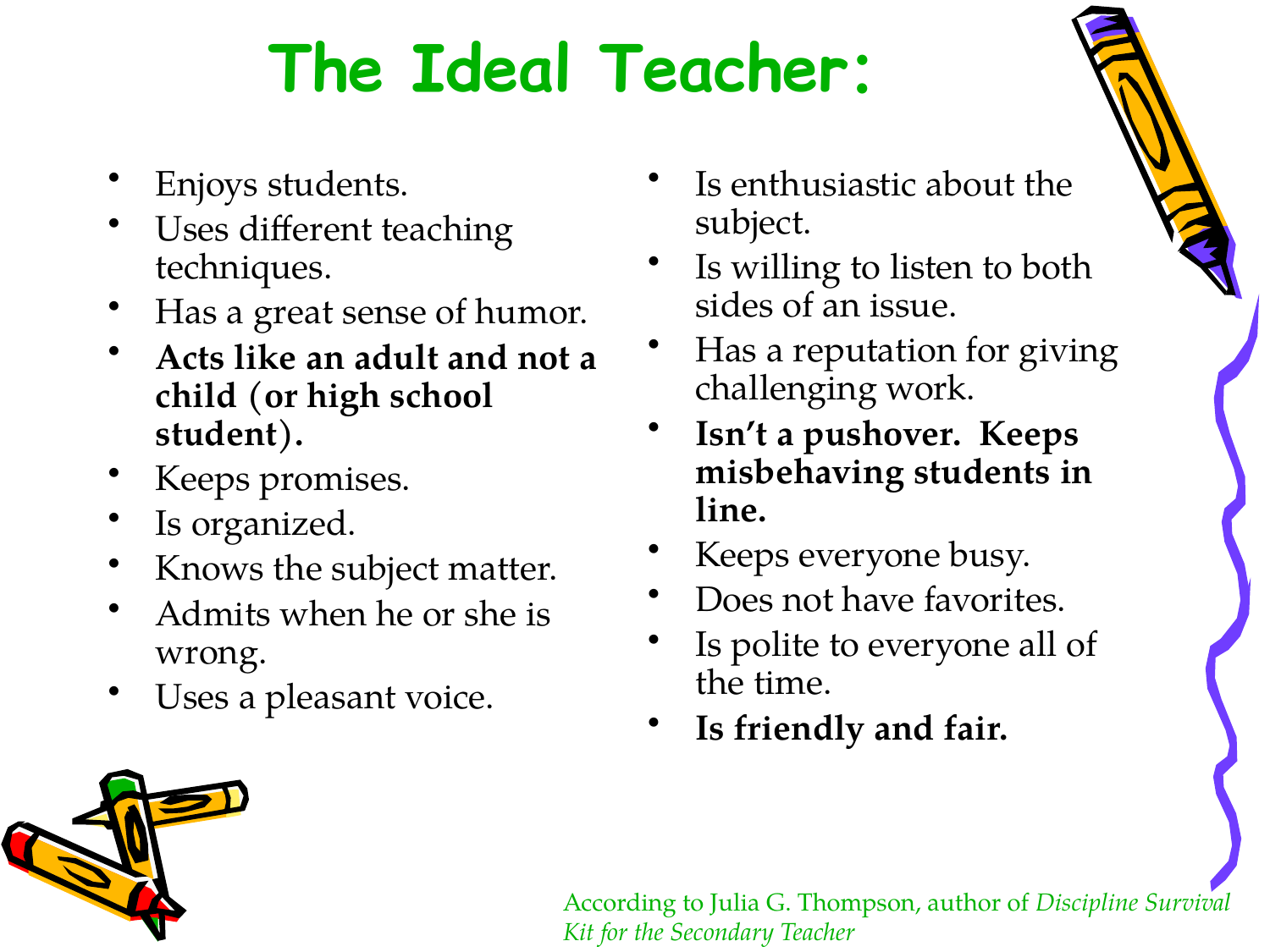

# The Ideal Teacher:
Enjoys students.
Uses different teaching techniques.
Has a great sense of humor.
Acts like an adult and not a child (or high school student).
Keeps promises.
Is organized.
Knows the subject matter.
Admits when he or she is wrong.
Uses a pleasant voice.
Is enthusiastic about the subject.
Is willing to listen to both sides of an issue.
Has a reputation for giving challenging work.
Isn’t a pushover.  Keeps misbehaving students in line.
Keeps everyone busy.
Does not have favorites.
Is polite to everyone all of the time.
Is friendly and fair.
According to Julia G. Thompson, author of Discipline Survival Kit for the Secondary Teacher